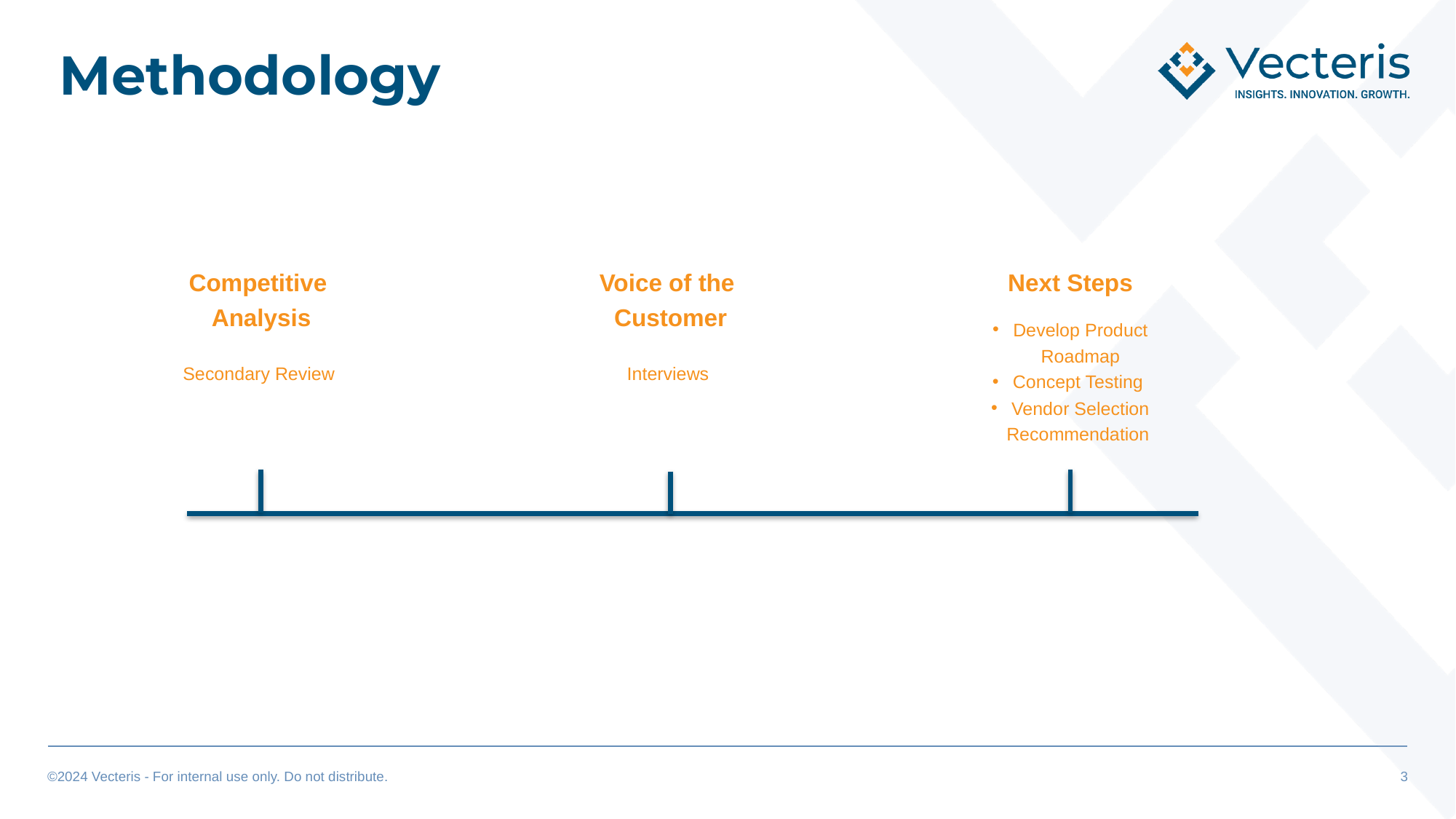

# Methodology
Competitive
Analysis

Secondary Review
Next Steps

Develop Product Roadmap
Concept Testing
Vendor Selection Recommendation
Voice of the
Customer

Interviews